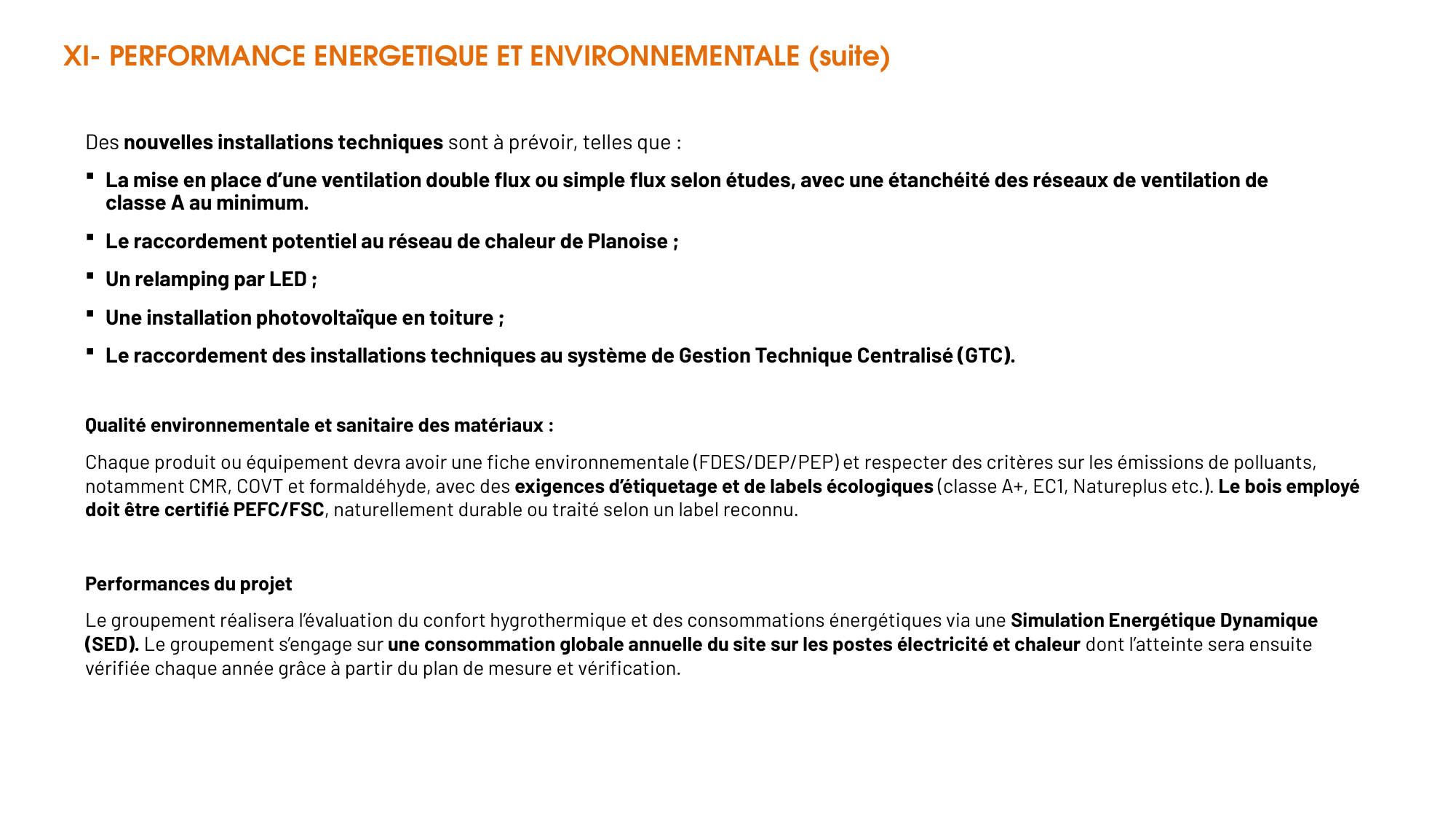

XI- PERFORMANCE ENERGETIQUE ET ENVIRONNEMENTALE (suite)
Des nouvelles installations techniques sont à prévoir, telles que :
La mise en place d’une ventilation double flux ou simple flux selon études, avec une étanchéité des réseaux de ventilation de classe A au minimum.
Le raccordement potentiel au réseau de chaleur de Planoise ;
Un relamping par LED ;
Une installation photovoltaïque en toiture ;
Le raccordement des installations techniques au système de Gestion Technique Centralisé (GTC).

Qualité environnementale et sanitaire des matériaux :
Chaque produit ou équipement devra avoir une fiche environnementale (FDES/DEP/PEP) et respecter des critères sur les émissions de polluants, notamment CMR, COVT et formaldéhyde, avec des exigences d’étiquetage et de labels écologiques (classe A+, EC1, Natureplus etc.). Le bois employé doit être certifié PEFC/FSC, naturellement durable ou traité selon un label reconnu.

Performances du projet
Le groupement réalisera l’évaluation du confort hygrothermique et des consommations énergétiques via une Simulation Energétique Dynamique (SED). Le groupement s’engage sur une consommation globale annuelle du site sur les postes électricité et chaleur dont l’atteinte sera ensuite vérifiée chaque année grâce à partir du plan de mesure et vérification.